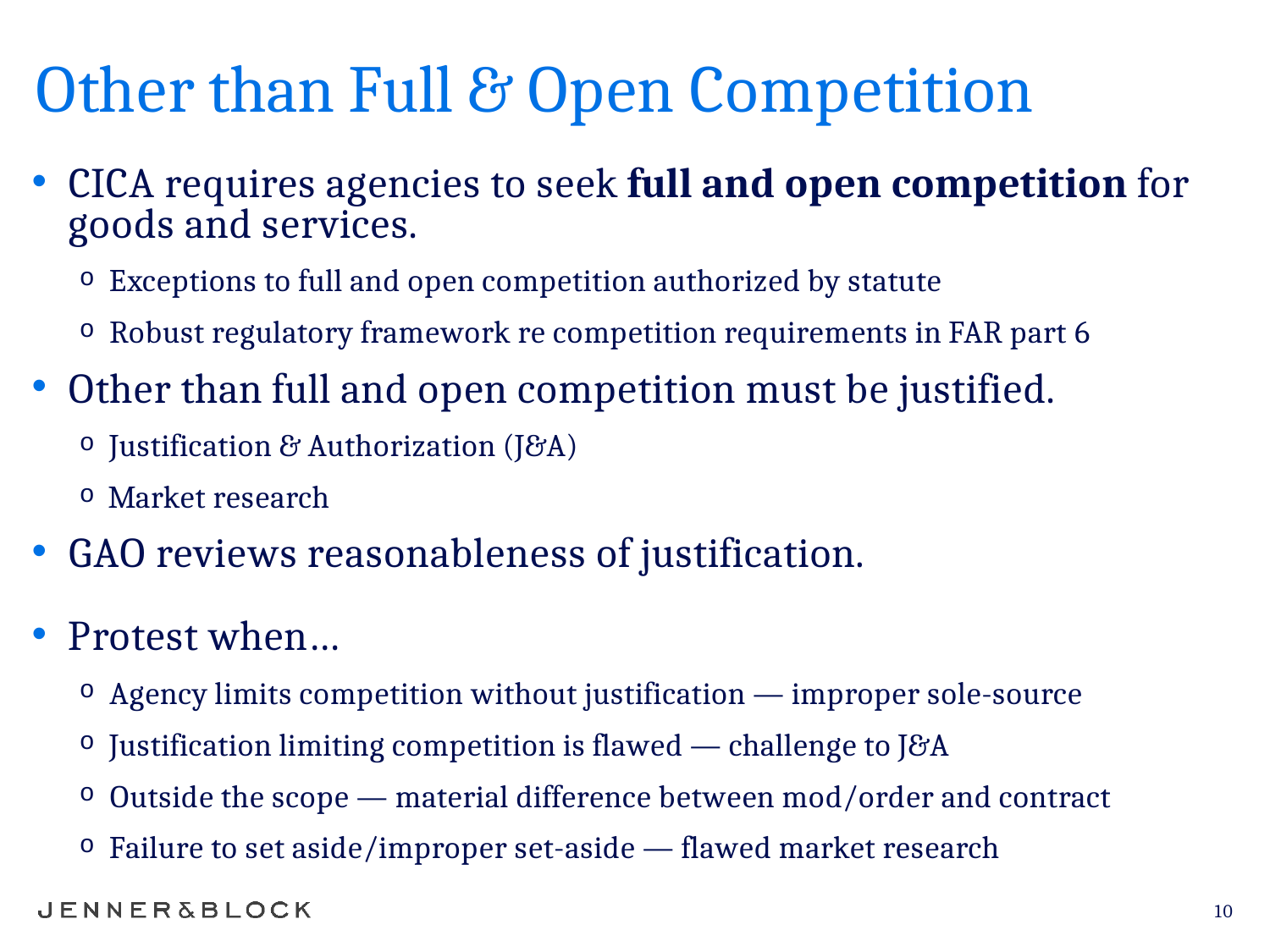

# Other than Full & Open Competition
CICA requires agencies to seek full and open competition for goods and services.
Exceptions to full and open competition authorized by statute
Robust regulatory framework re competition requirements in FAR part 6
Other than full and open competition must be justified.
Justification & Authorization (J&A)
Market research
GAO reviews reasonableness of justification.
Protest when…
Agency limits competition without justification — improper sole-source
Justification limiting competition is flawed — challenge to J&A
Outside the scope — material difference between mod/order and contract
Failure to set aside/improper set-aside — flawed market research